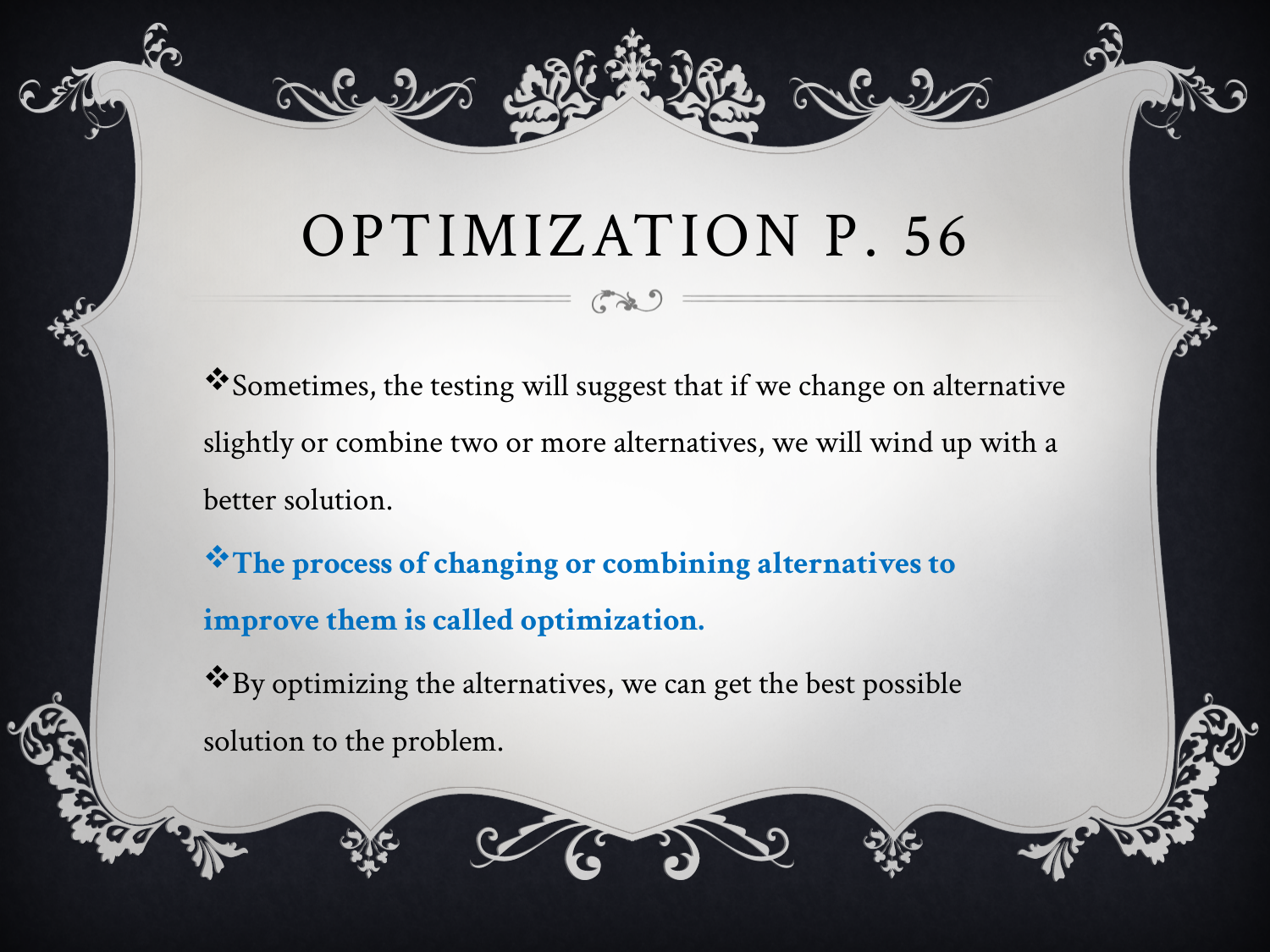

# Optimization p. 56
Sometimes, the testing will suggest that if we change on alternative slightly or combine two or more alternatives, we will wind up with a better solution.
The process of changing or combining alternatives to improve them is called optimization.
By optimizing the alternatives, we can get the best possible solution to the problem.